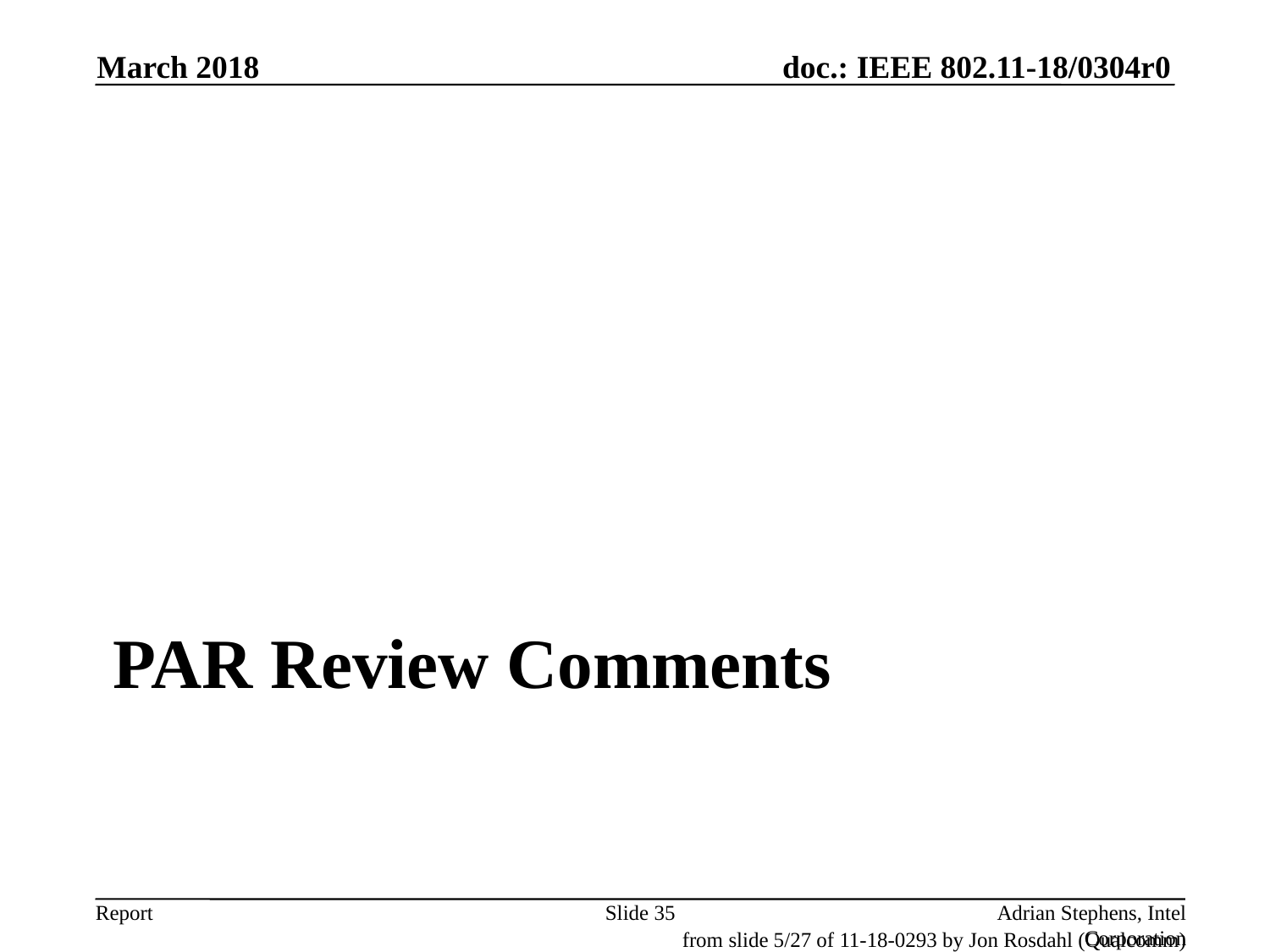

March 2018

# Par Review Comments
Slide 35
Adrian Stephens, Intel Corporation
from slide 5/27 of 11-18-0293 by Jon Rosdahl (Qualcomm)